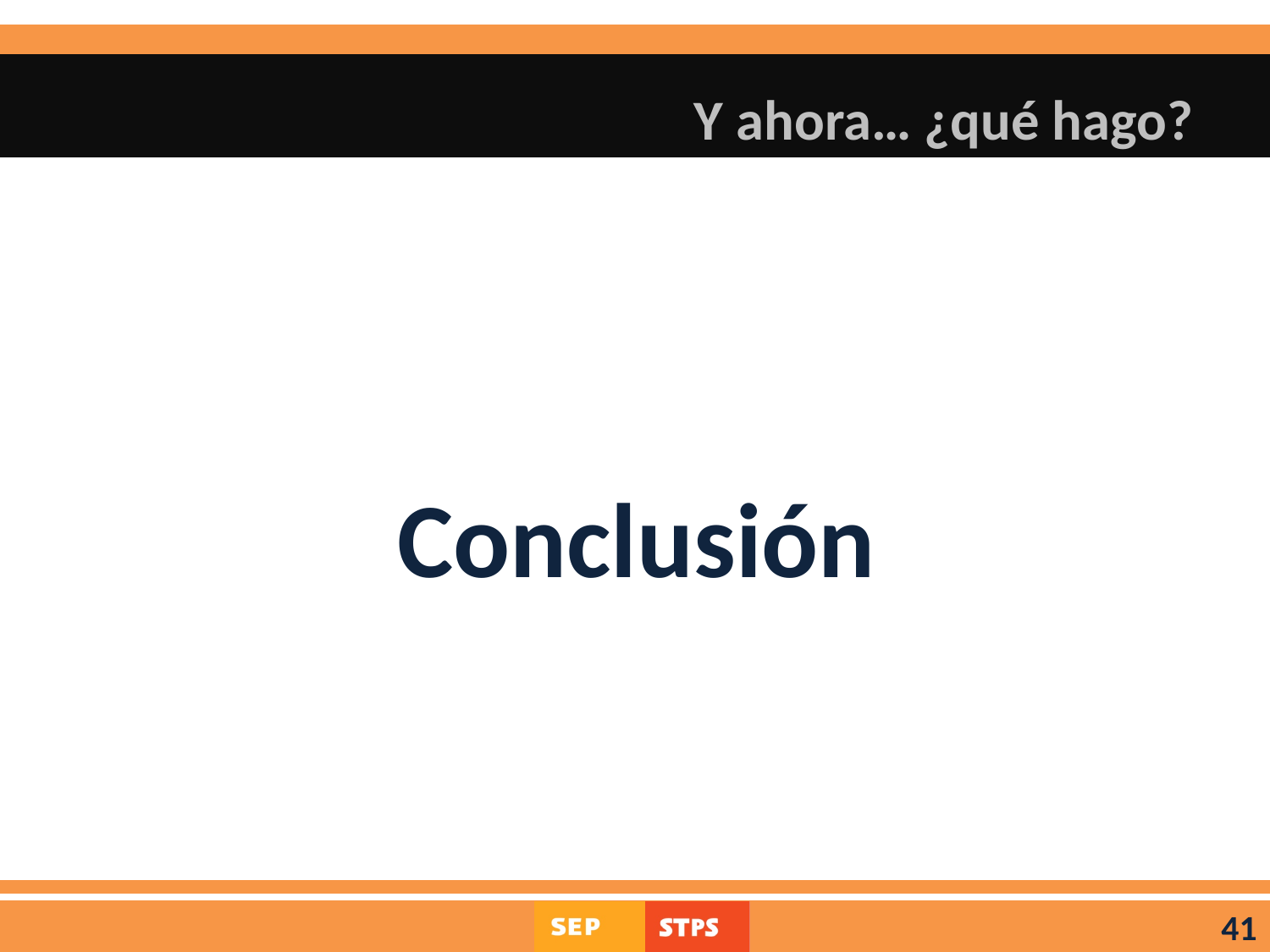

# Y ahora… ¿qué hago?
Conclusión
41